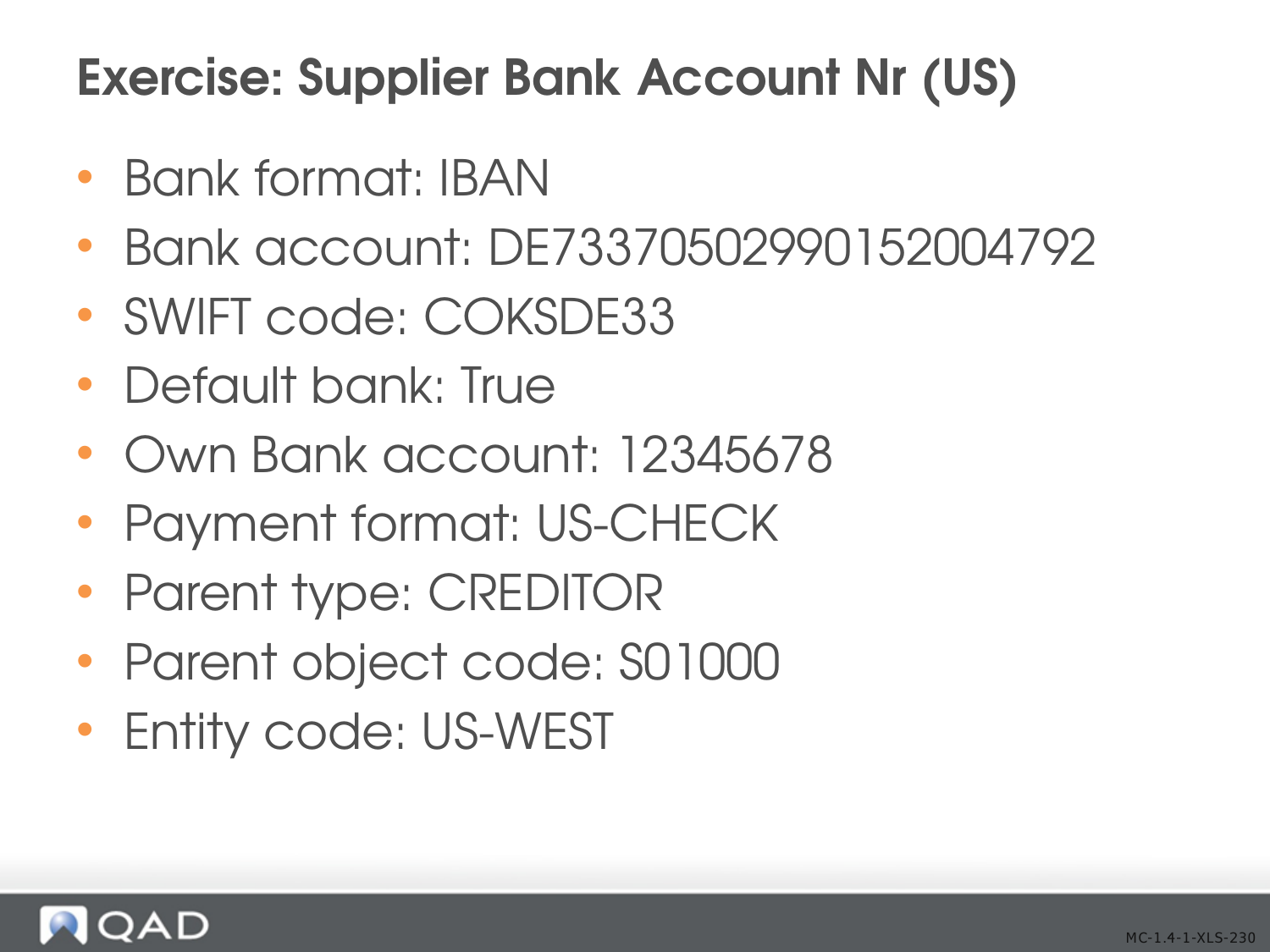

# Exercise: Supplier Bank Account Nr (US)
Bank format: IBAN
Bank account: DE73370502990152004792
SWIFT code: COKSDE33
Default bank: True
Own Bank account: 12345678
Payment format: US-CHECK
Parent type: CREDITOR
Parent object code: S01000
Entity code: US-WEST

MC-1.4-1-XLS-230